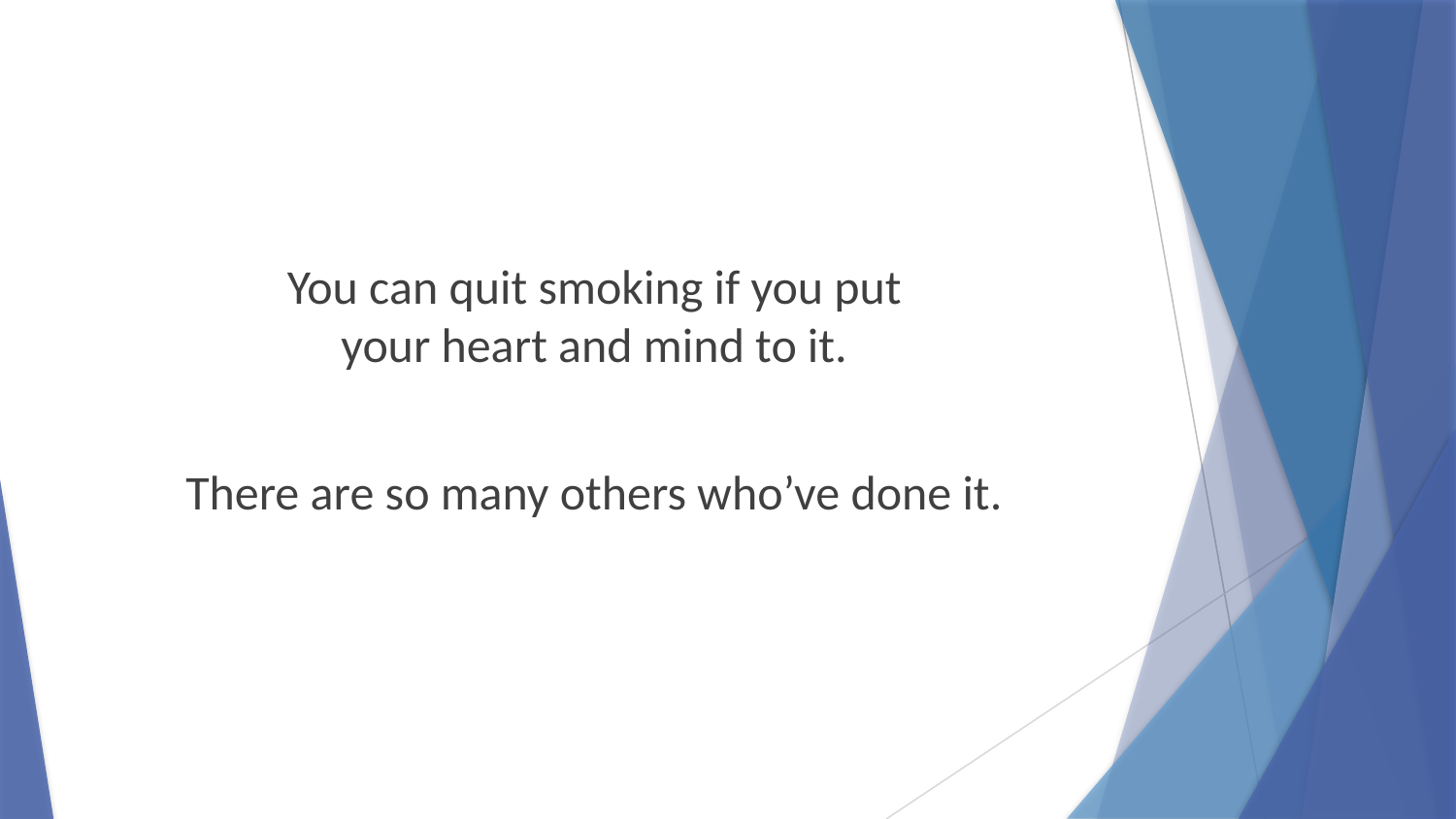

You can quit smoking if you put
your heart and mind to it.

There are so many others who’ve done it.